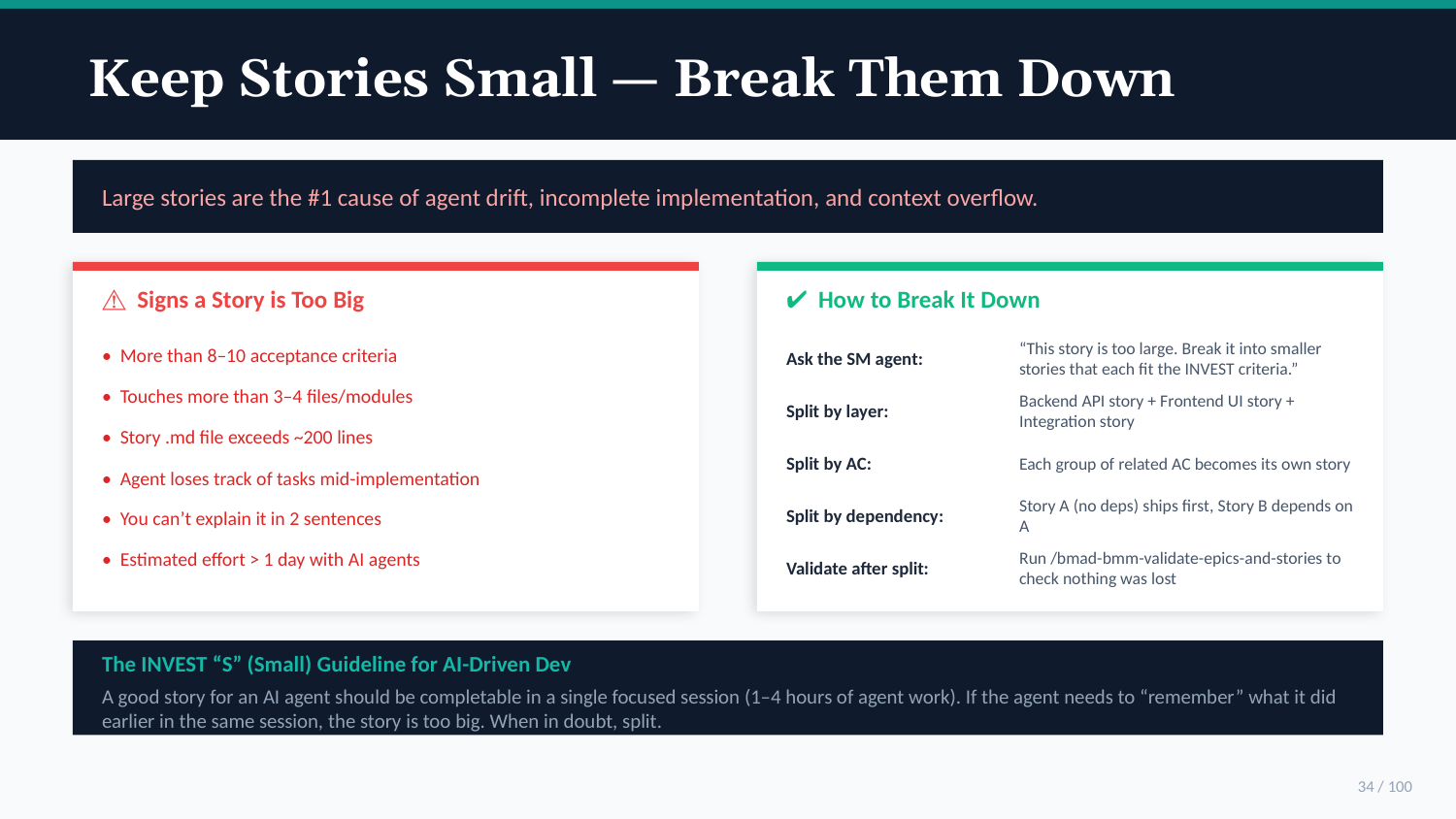

Keep Stories Small — Break Them Down

Large stories are the #1 cause of agent drift, incomplete implementation, and context overflow.

⚠  Signs a Story is Too Big
✔  How to Break It Down
•  More than 8–10 acceptance criteria
Ask the SM agent:
“This story is too large. Break it into smaller stories that each fit the INVEST criteria.”
•  Touches more than 3–4 files/modules
Split by layer:
Backend API story + Frontend UI story + Integration story
•  Story .md file exceeds ~200 lines
Split by AC:
Each group of related AC becomes its own story
•  Agent loses track of tasks mid-implementation
Split by dependency:
Story A (no deps) ships first, Story B depends on A
•  You can’t explain it in 2 sentences
•  Estimated effort > 1 day with AI agents
Validate after split:
Run /bmad-bmm-validate-epics-and-stories to check nothing was lost

The INVEST “S” (Small) Guideline for AI-Driven Dev
A good story for an AI agent should be completable in a single focused session (1–4 hours of agent work). If the agent needs to “remember” what it did earlier in the same session, the story is too big. When in doubt, split.
34 / 100